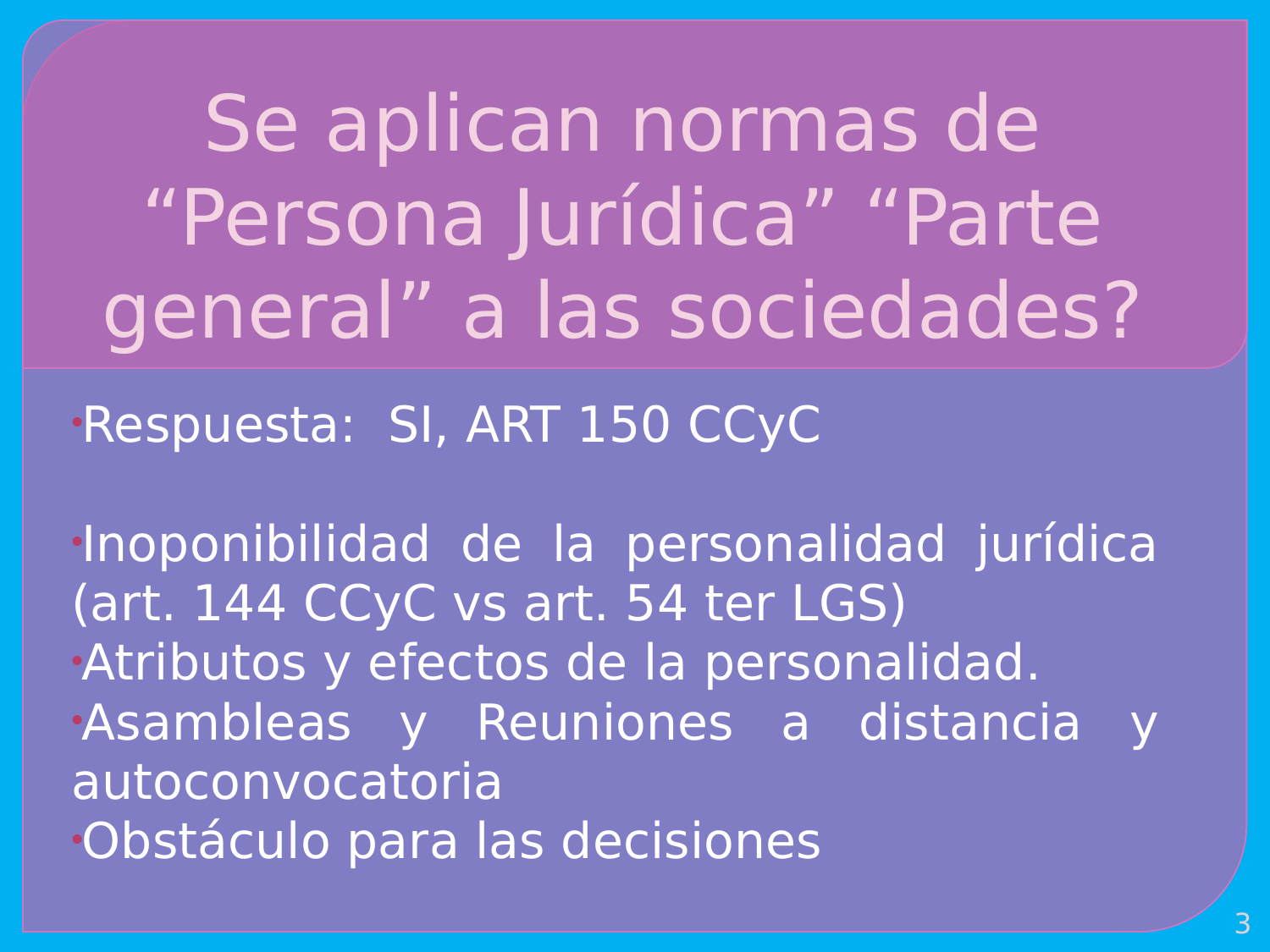

# Se aplican normas de “Persona Jurídica” “Parte general” a las sociedades?
Respuesta:  SI, ART 150 CCyC

Inoponibilidad de la personalidad jurídica (art. 144 CCyC vs art. 54 ter LGS)
Atributos y efectos de la personalidad.
Asambleas y Reuniones a distancia y autoconvocatoria
Obstáculo para las decisiones

3